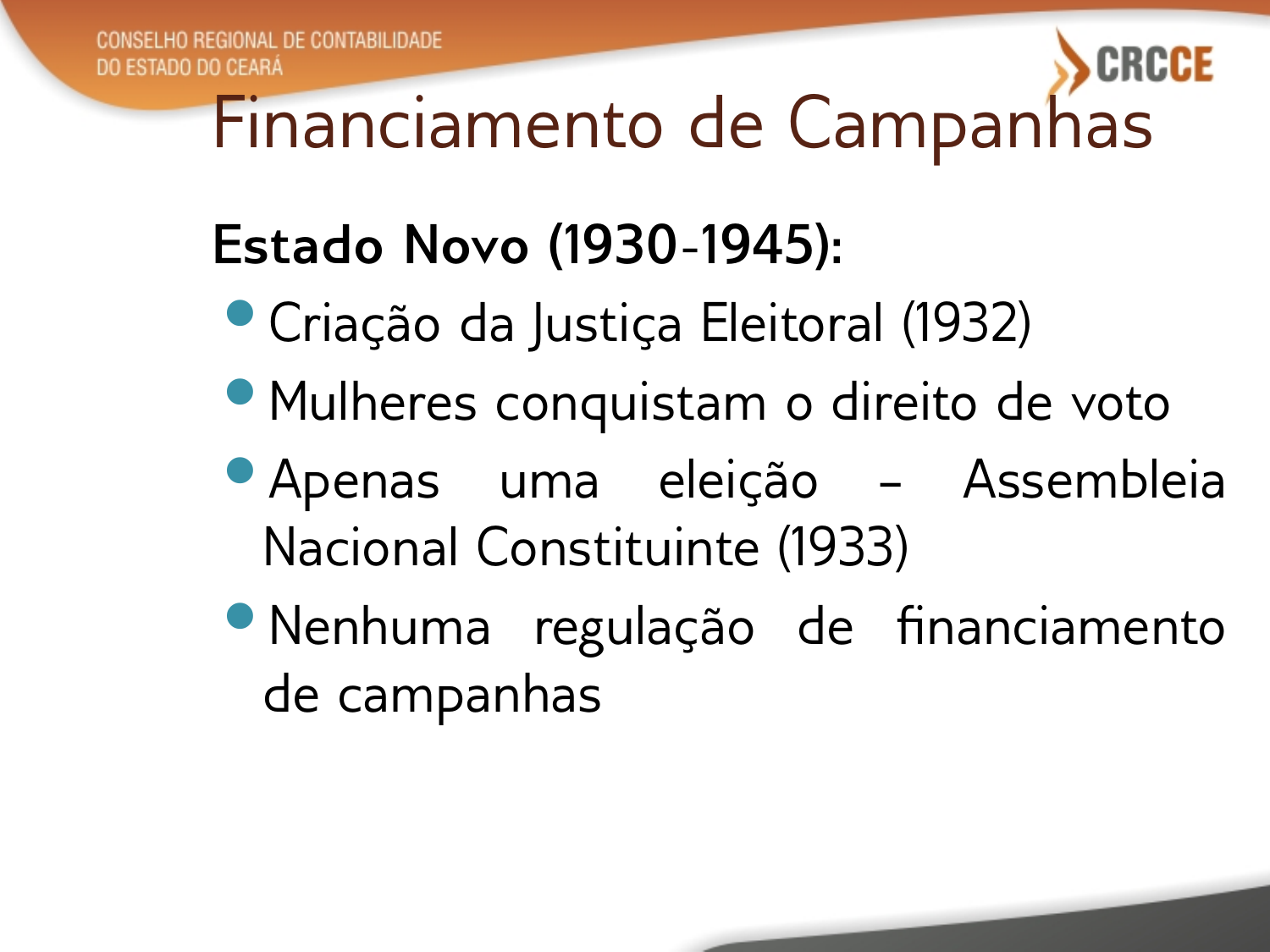

# Financiamento de Campanhas
Estado Novo (1930-1945):
Criação da Justiça Eleitoral (1932)
Mulheres conquistam o direito de voto
Apenas uma eleição – Assembleia Nacional Constituinte (1933)
Nenhuma regulação de financiamento de campanhas